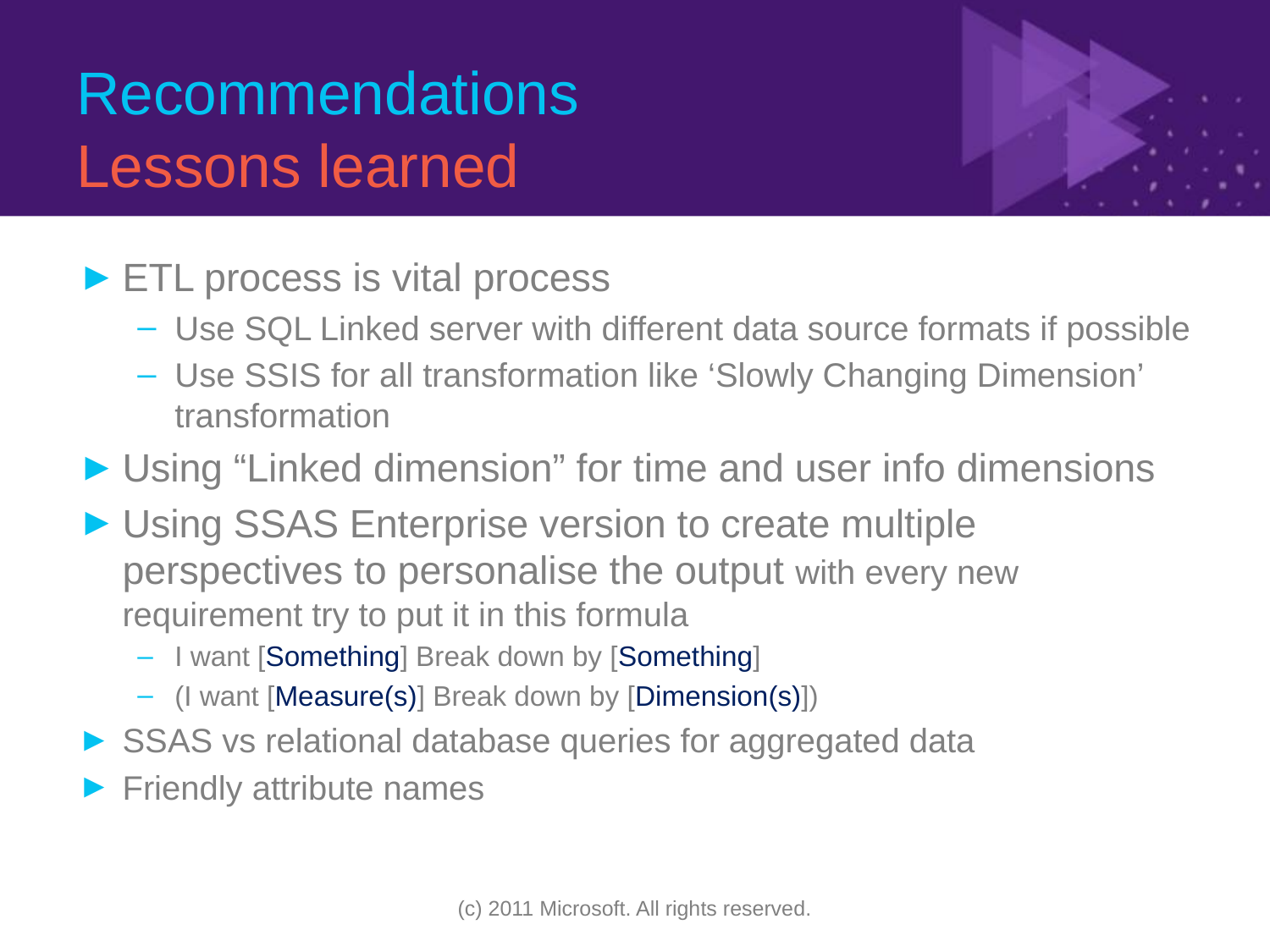

# Recommendations Lessons learned
ETL process is vital process
Use SQL Linked server with different data source formats if possible
Use SSIS for all transformation like ‘Slowly Changing Dimension’ transformation
Using “Linked dimension” for time and user info dimensions
Using SSAS Enterprise version to create multiple perspectives to personalise the output with every new requirement try to put it in this formula
I want [Something] Break down by [Something]
(I want [Measure(s)] Break down by [Dimension(s)])
SSAS vs relational database queries for aggregated data
Friendly attribute names
(c) 2011 Microsoft. All rights reserved.